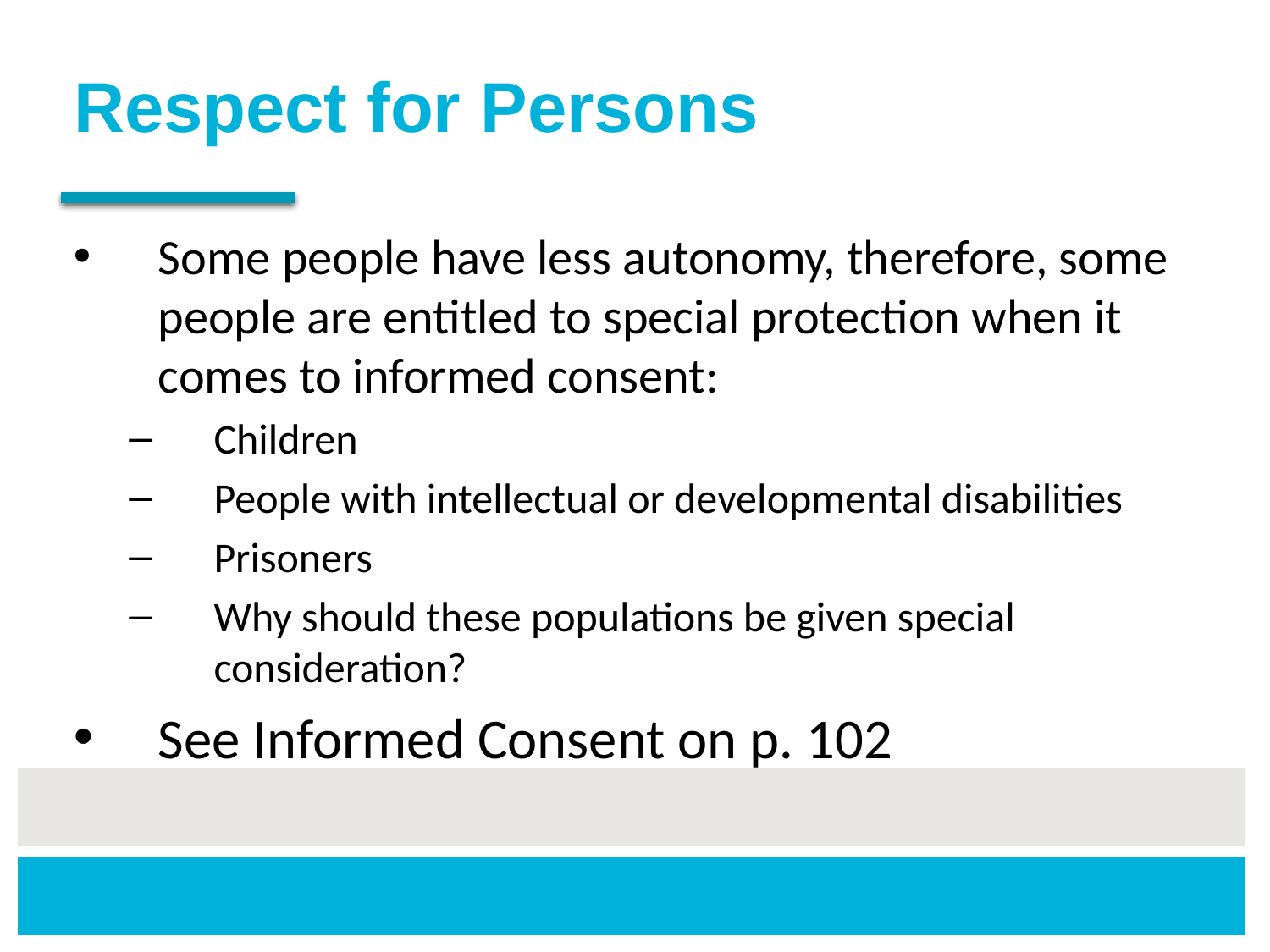

# Respect for Persons
Some people have less autonomy, therefore, some people are entitled to special protection when it comes to informed consent:
Children
People with intellectual or developmental disabilities
Prisoners
Why should these populations be given special consideration?
See Informed Consent on p. 102